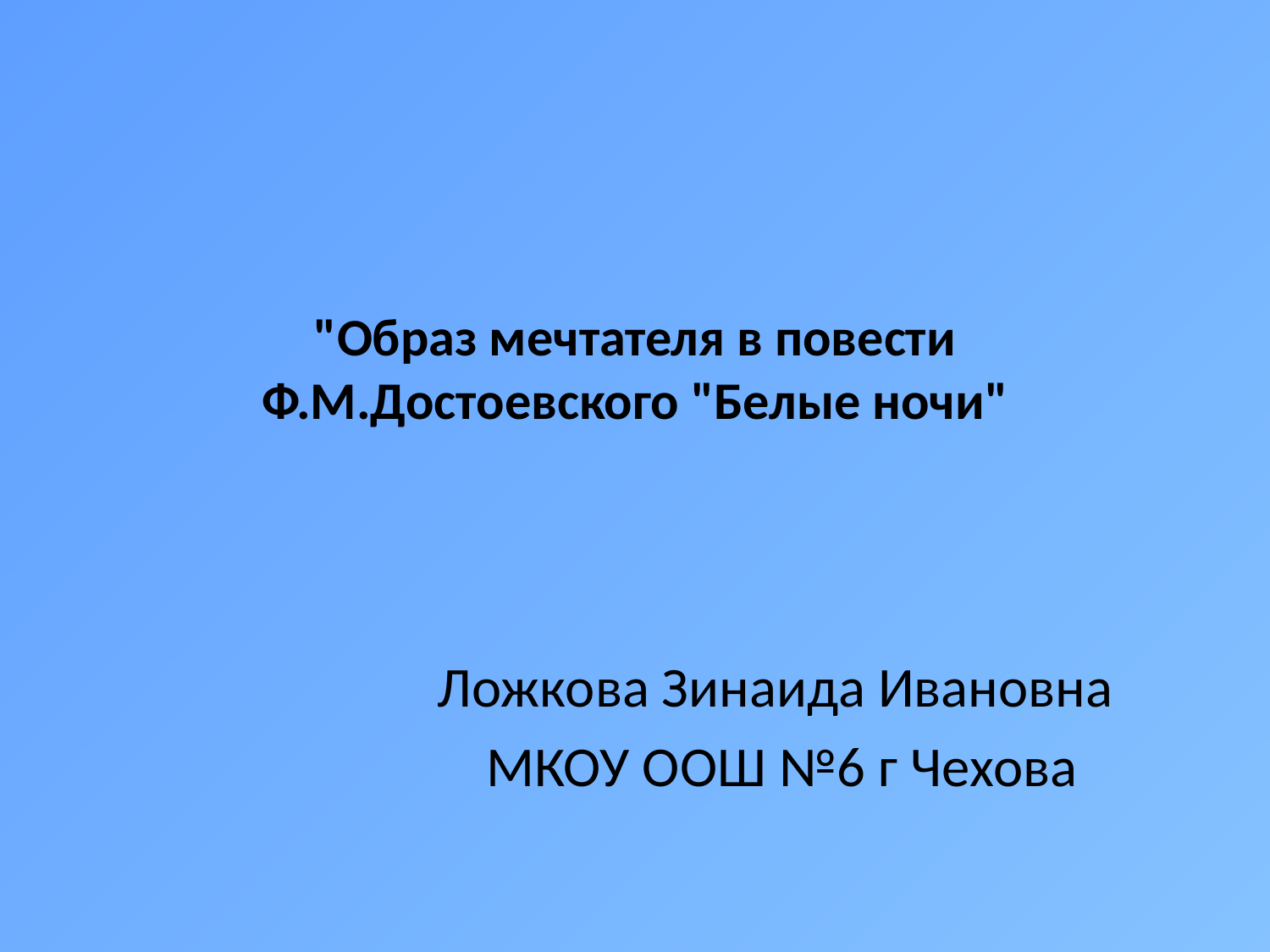

# "Образ мечтателя в повести Ф.М.Достоевского "Белые ночи"
Ложкова Зинаида Ивановна
МКОУ ООШ №6 г Чехова